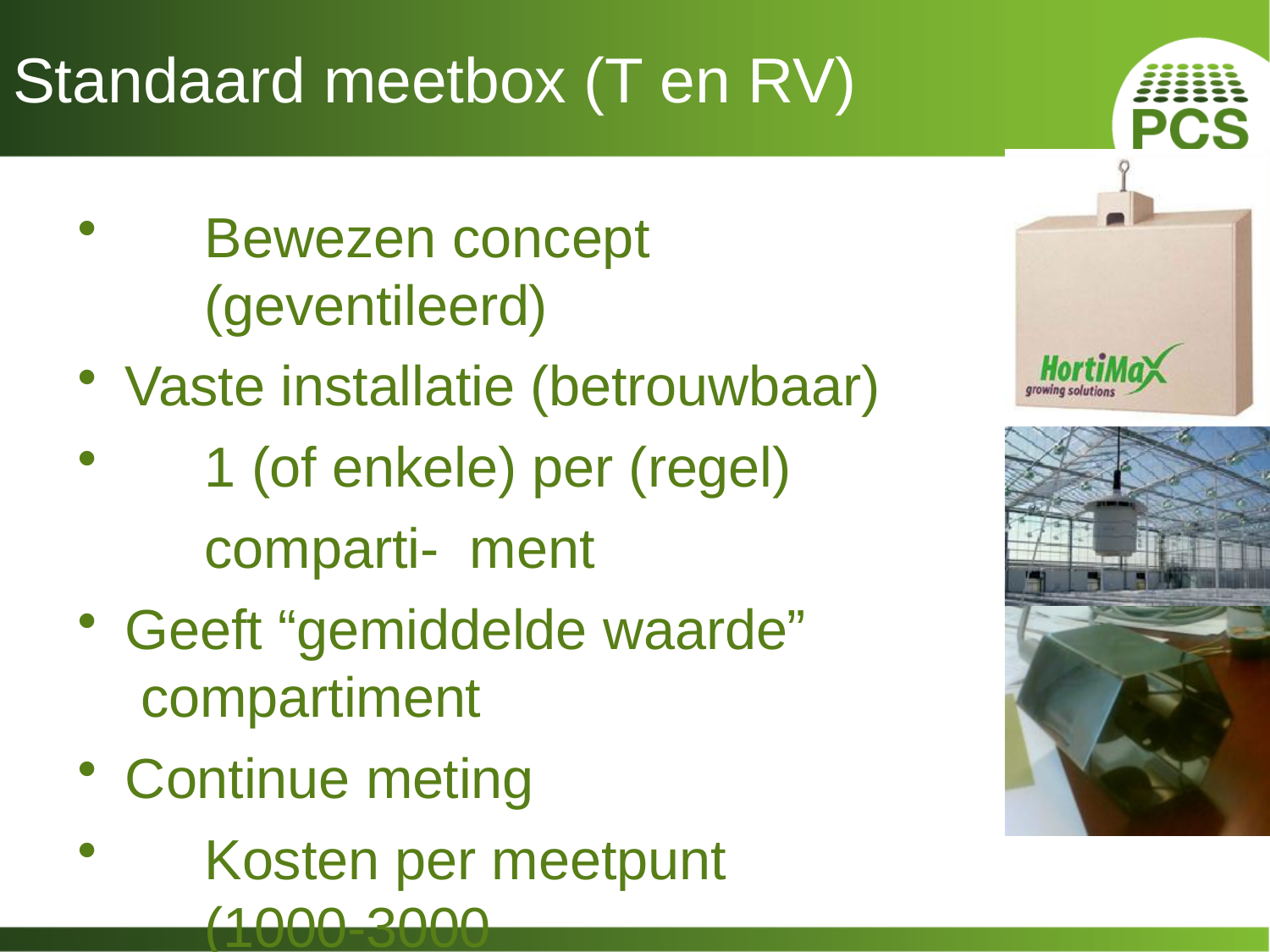

# Standaard meetbox (T en RV)

Bewezen concept (geventileerd)
Vaste installatie (betrouwbaar)
1 (of enkele) per (regel) comparti-  ment
Geeft “gemiddelde waarde”  compartiment
Continue meting
Kosten per meetpunt (1000-3000
EUR)